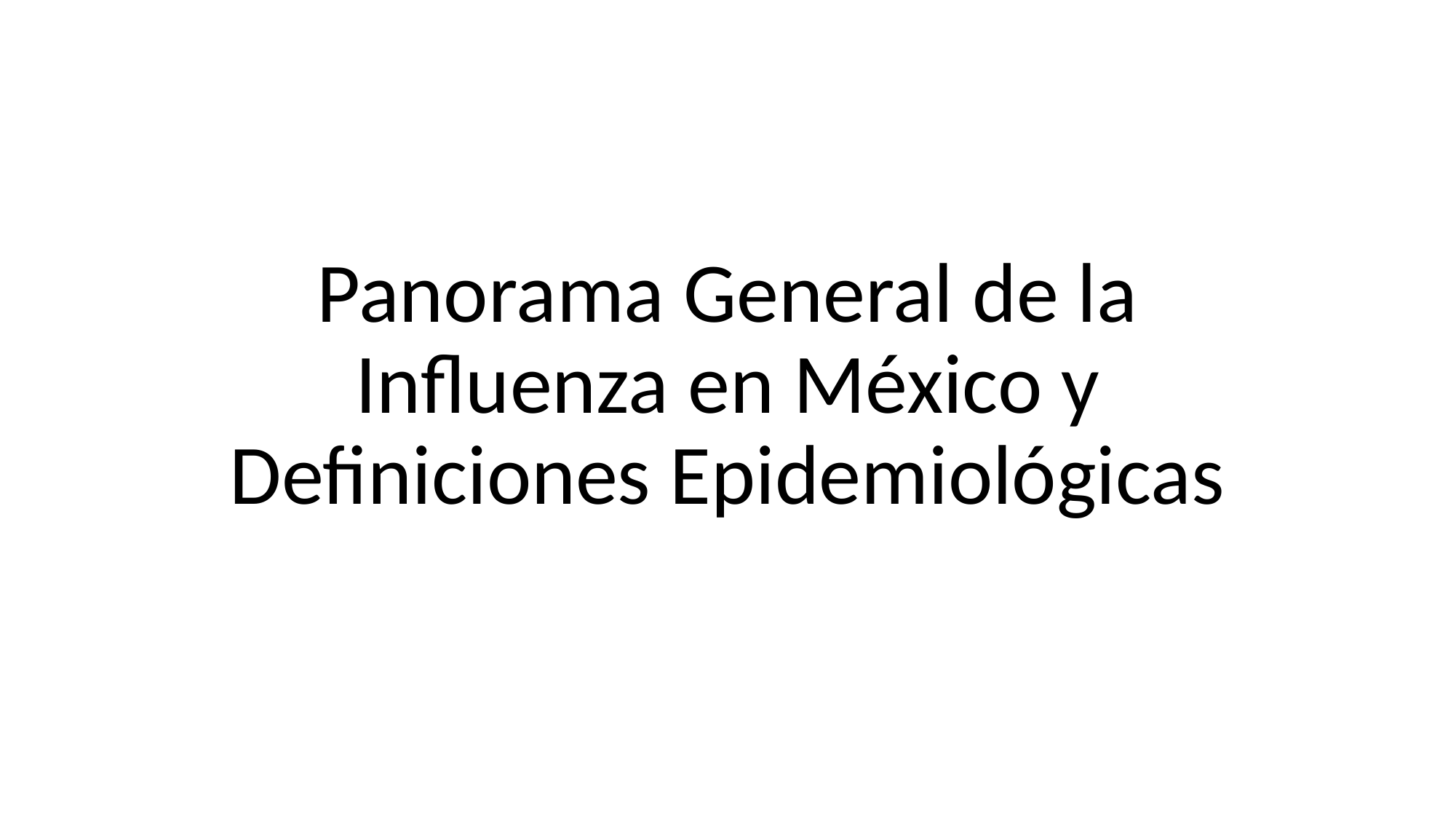

# Panorama General de la Influenza en México y Definiciones Epidemiológicas